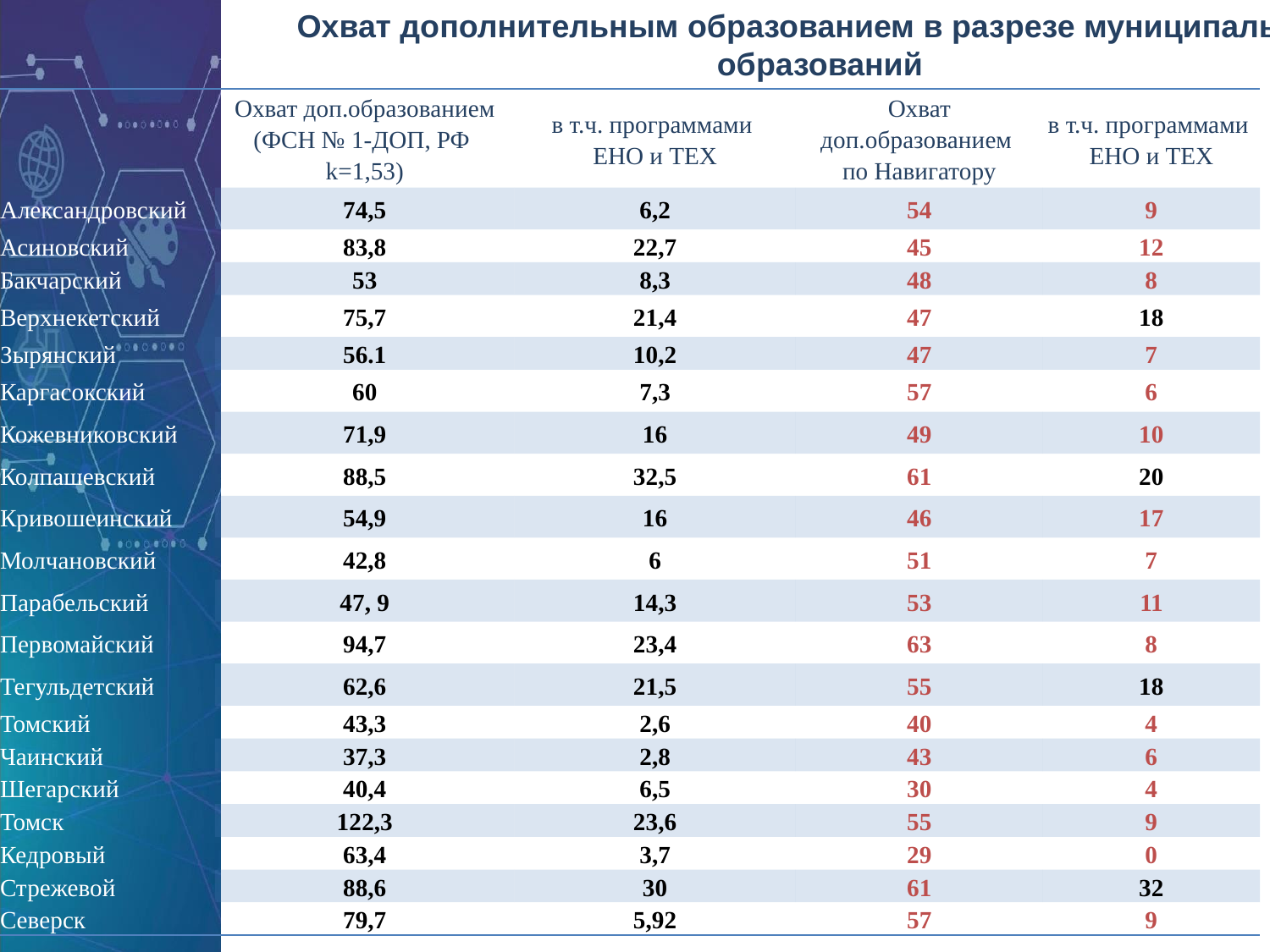

Охват дополнительным образованием в разрезе муниципальных образований
|  | Охват доп.образованием (ФСН № 1-ДОП, РФ k=1,53) | в т.ч. программами ЕНО и ТЕХ | Охват доп.образованием по Навигатору | в т.ч. программами ЕНО и ТЕХ |
| --- | --- | --- | --- | --- |
| Александровский | 74,5 | 6,2 | 54 | 9 |
| Асиновский | 83,8 | 22,7 | 45 | 12 |
| Бакчарский | 53 | 8,3 | 48 | 8 |
| Верхнекетский | 75,7 | 21,4 | 47 | 18 |
| Зырянский | 56.1 | 10,2 | 47 | 7 |
| Каргасокский | 60 | 7,3 | 57 | 6 |
| Кожевниковский | 71,9 | 16 | 49 | 10 |
| Колпашевский | 88,5 | 32,5 | 61 | 20 |
| Кривошеинский | 54,9 | 16 | 46 | 17 |
| Молчановский | 42,8 | 6 | 51 | 7 |
| Парабельский | 47, 9 | 14,3 | 53 | 11 |
| Первомайский | 94,7 | 23,4 | 63 | 8 |
| Тегульдетский | 62,6 | 21,5 | 55 | 18 |
| Томский | 43,3 | 2,6 | 40 | 4 |
| Чаинский | 37,3 | 2,8 | 43 | 6 |
| Шегарский | 40,4 | 6,5 | 30 | 4 |
| Томск | 122,3 | 23,6 | 55 | 9 |
| Кедровый | 63,4 | 3,7 | 29 | 0 |
| Стрежевой | 88,6 | 30 | 61 | 32 |
| Северск | 79,7 | 5,92 | 57 | 9 |